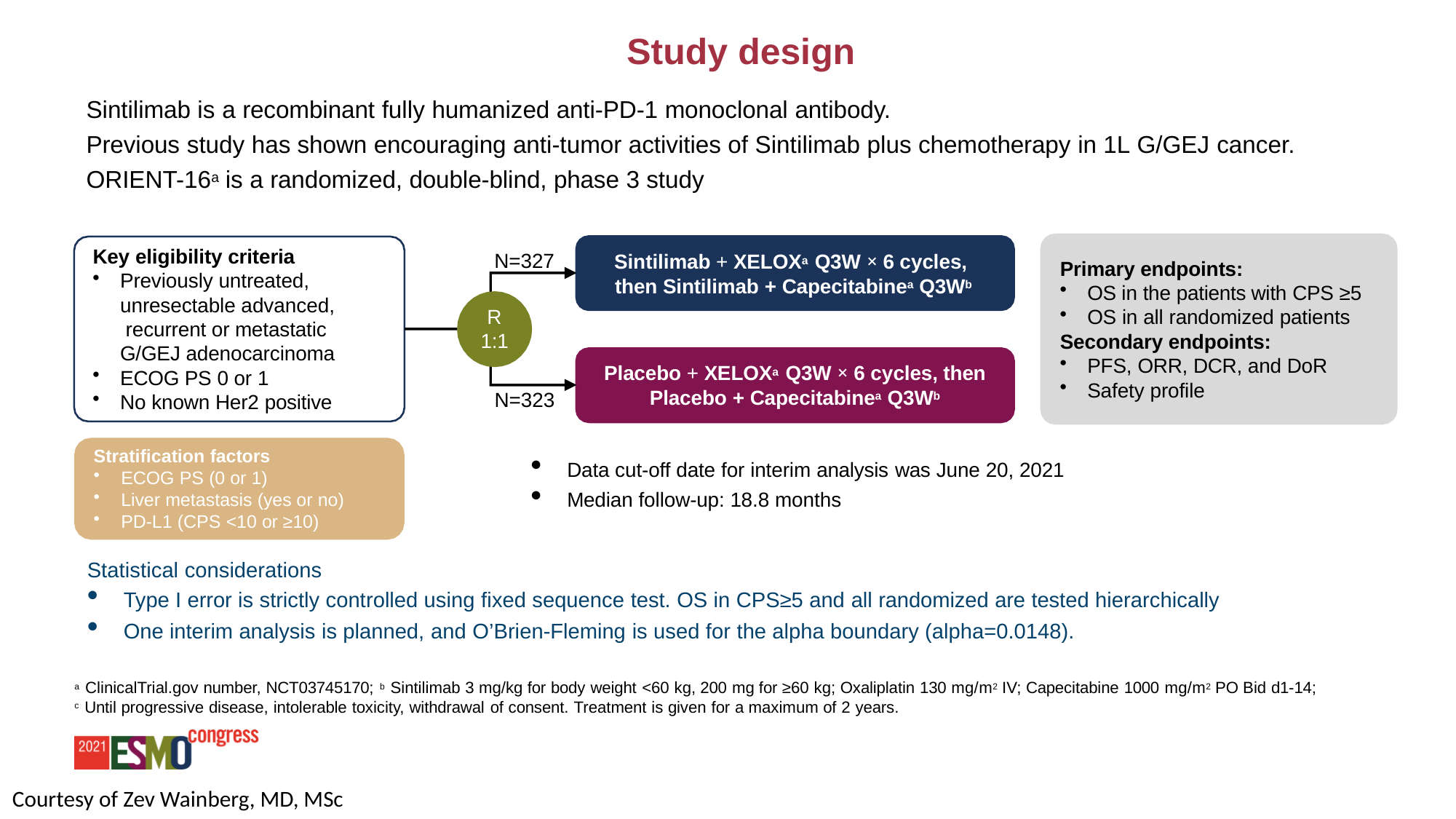

# Study design
Sintilimab is a recombinant fully humanized anti-PD-1 monoclonal antibody.
Previous study has shown encouraging anti-tumor activities of Sintilimab plus chemotherapy in 1L G/GEJ cancer.
ORIENT-16a is a randomized, double-blind, phase 3 study

Key eligibility criteria
Previously untreated,  unresectable advanced,  recurrent or metastatic  G/GEJ adenocarcinoma
ECOG PS 0 or 1
No known Her2 positive
N=327
Sintilimab + XELOXa  Q3W × 6 cycles,  then Sintilimab + Capecitabinea Q3Wb
Primary endpoints:
OS in the patients with CPS ≥5
OS in all randomized patients
Secondary endpoints:
PFS, ORR, DCR, and DoR
Safety profile

R  1:1

Placebo + XELOXa  Q3W × 6 cycles, then
Placebo + Capecitabinea Q3Wb
N=323

Stratification factors
ECOG PS (0 or 1)
Liver metastasis (yes or no)
PD-L1 (CPS <10 or ≥10)
Data cut-off date for interim analysis was June 20, 2021
Median follow-up: 18.8 months
Statistical considerations
Type I error is strictly controlled using fixed sequence test. OS in CPS≥5 and all randomized are tested hierarchically
One interim analysis is planned, and O’Brien-Fleming is used for the alpha boundary (alpha=0.0148).

a ClinicalTrial.gov number, NCT03745170; b Sintilimab 3 mg/kg for body weight <60 kg, 200 mg for ≥60 kg; Oxaliplatin 130 mg/m2 IV; Capecitabine 1000 mg/m2 PO Bid d1-14;
c Until progressive disease, intolerable toxicity, withdrawal of consent. Treatment is given for a maximum of 2 years.
Courtesy of Zev Wainberg, MD, MSc
Presented by Jianming Xu
Content of this presentation is copyright and responsibility of the author. Permission is required for re-use.